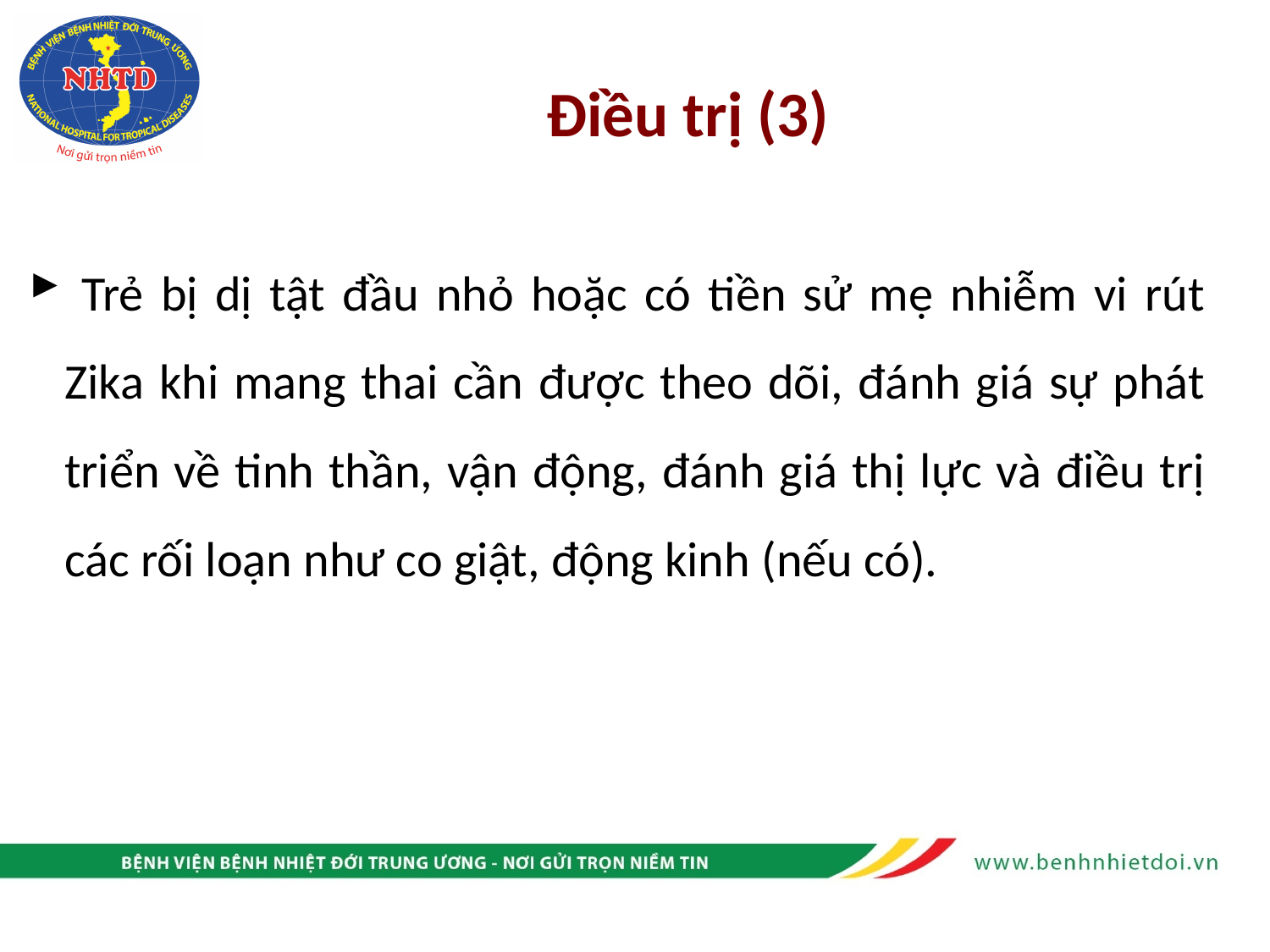

# Điều trị (3)

 Trẻ bị dị tật đầu nhỏ hoặc có tiền sử mẹ nhiễm vi rút Zika khi mang thai cần được theo dõi, đánh giá sự phát triển về tinh thần, vận động, đánh giá thị lực và điều trị các rối loạn như co giật, động kinh (nếu có).